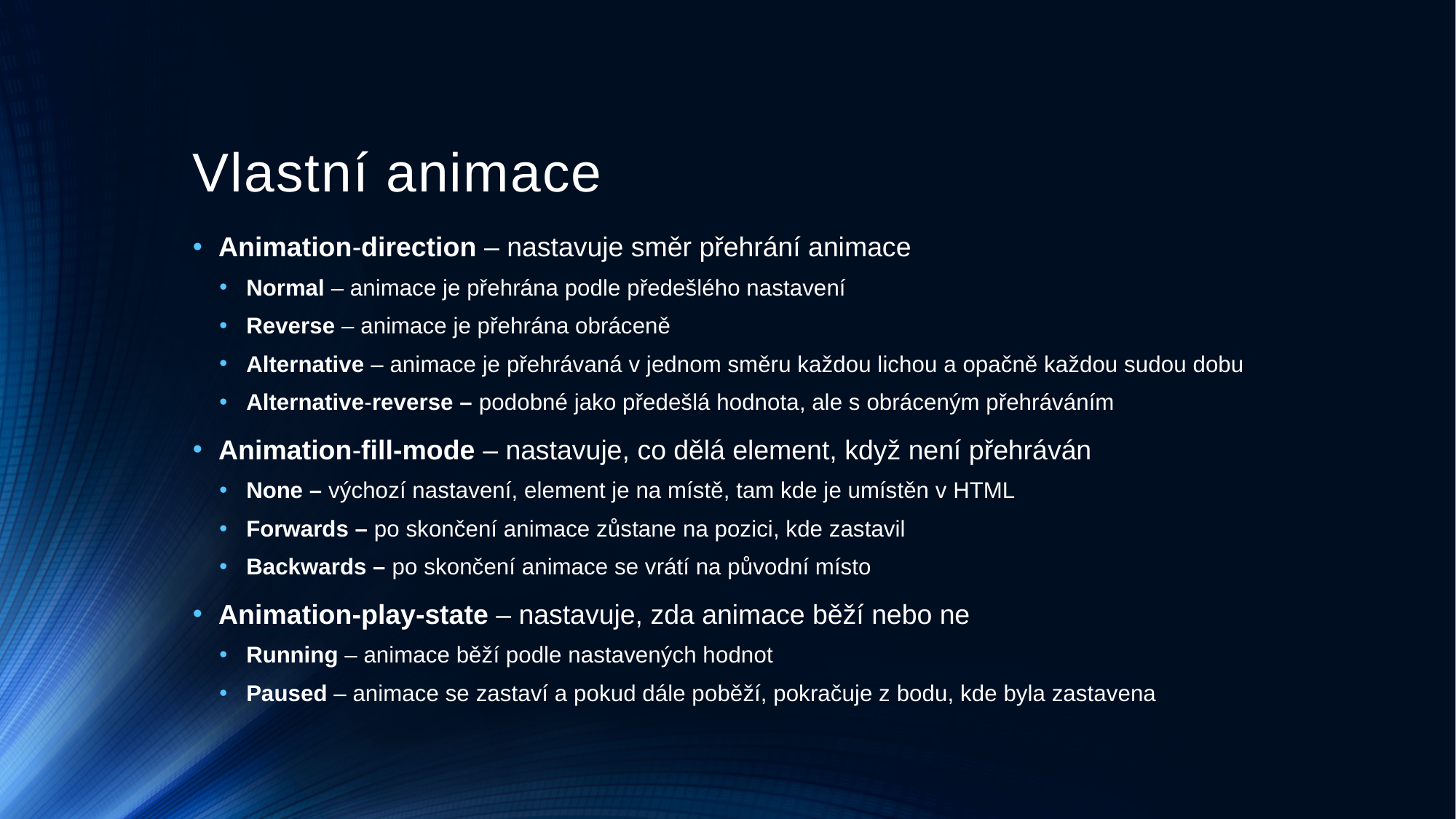

# Vlastní animace
Animation-direction – nastavuje směr přehrání animace
Normal – animace je přehrána podle předešlého nastavení
Reverse – animace je přehrána obráceně
Alternative – animace je přehrávaná v jednom směru každou lichou a opačně každou sudou dobu
Alternative-reverse – podobné jako předešlá hodnota, ale s obráceným přehráváním
Animation-fill-mode – nastavuje, co dělá element, když není přehráván
None – výchozí nastavení, element je na místě, tam kde je umístěn v HTML
Forwards – po skončení animace zůstane na pozici, kde zastavil
Backwards – po skončení animace se vrátí na původní místo
Animation-play-state – nastavuje, zda animace běží nebo ne
Running – animace běží podle nastavených hodnot
Paused – animace se zastaví a pokud dále poběží, pokračuje z bodu, kde byla zastavena